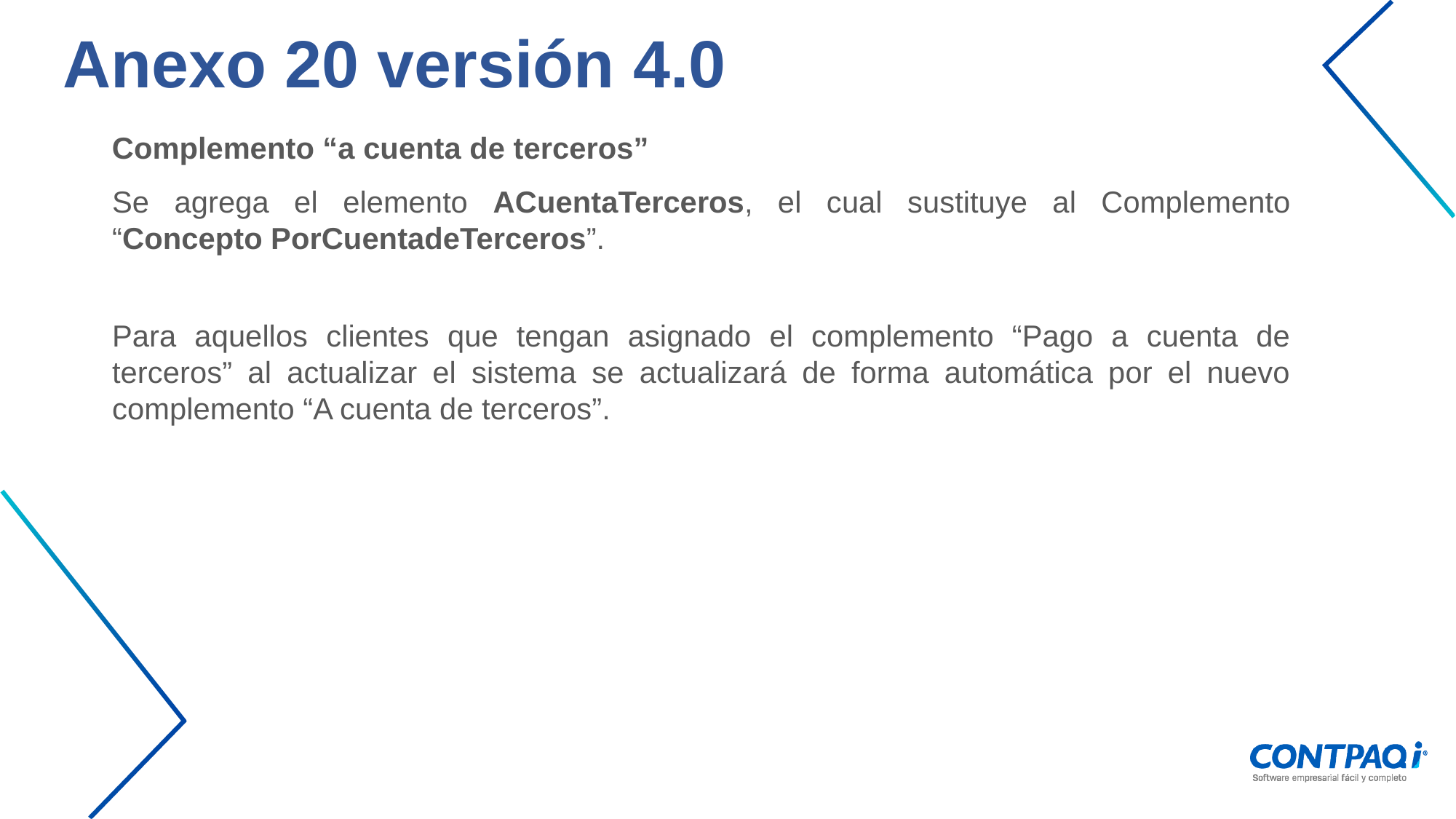

# Anexo 20 versión 4.0
Complemento “a cuenta de terceros”
Se agrega el elemento ACuentaTerceros, el cual sustituye al Complemento “Concepto PorCuentadeTerceros”.

Para aquellos clientes que tengan asignado el complemento “Pago a cuenta de terceros” al actualizar el sistema se actualizará de forma automática por el nuevo complemento “A cuenta de terceros”.